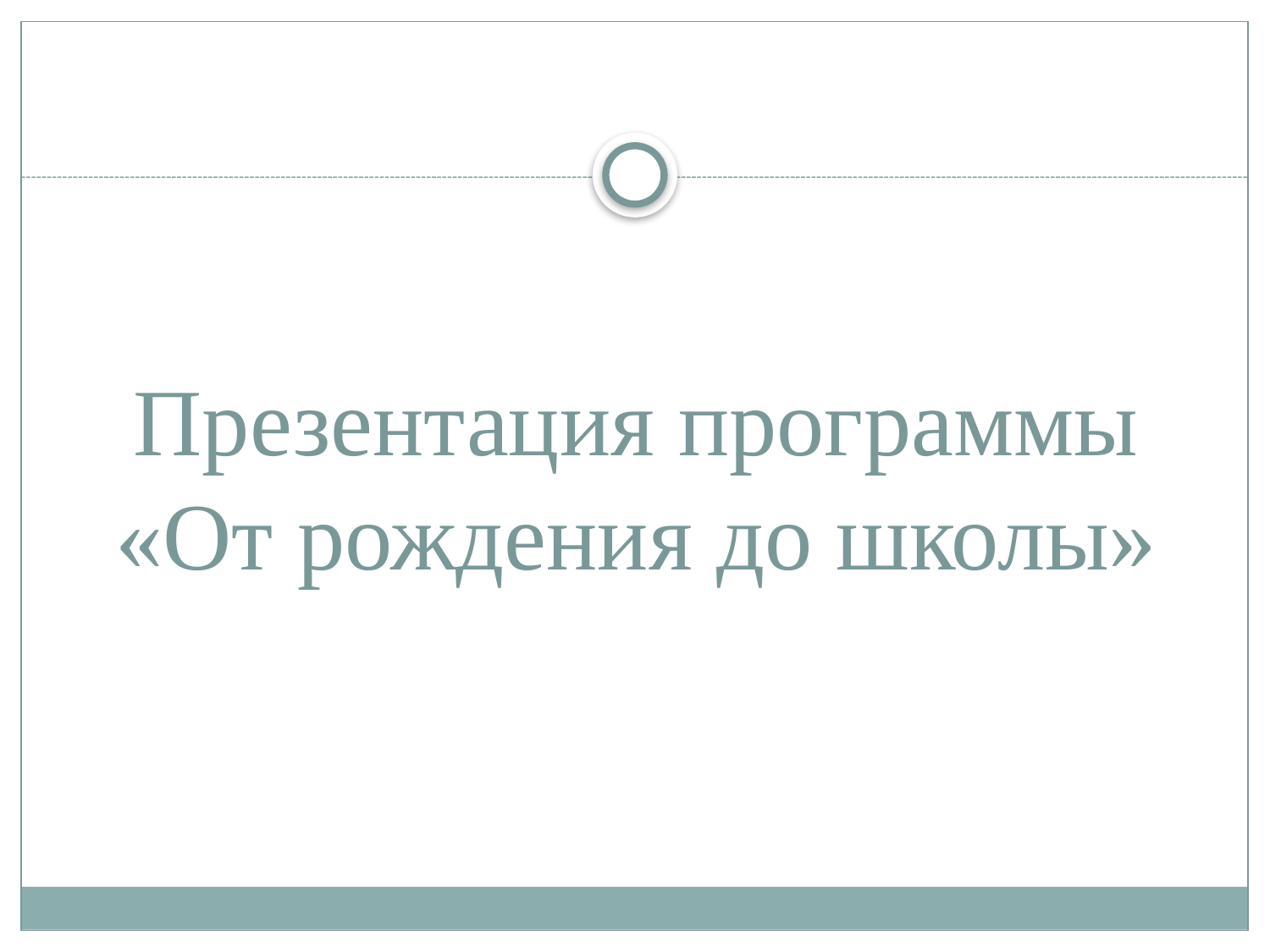

# Презентация программы «От рождения до школы»